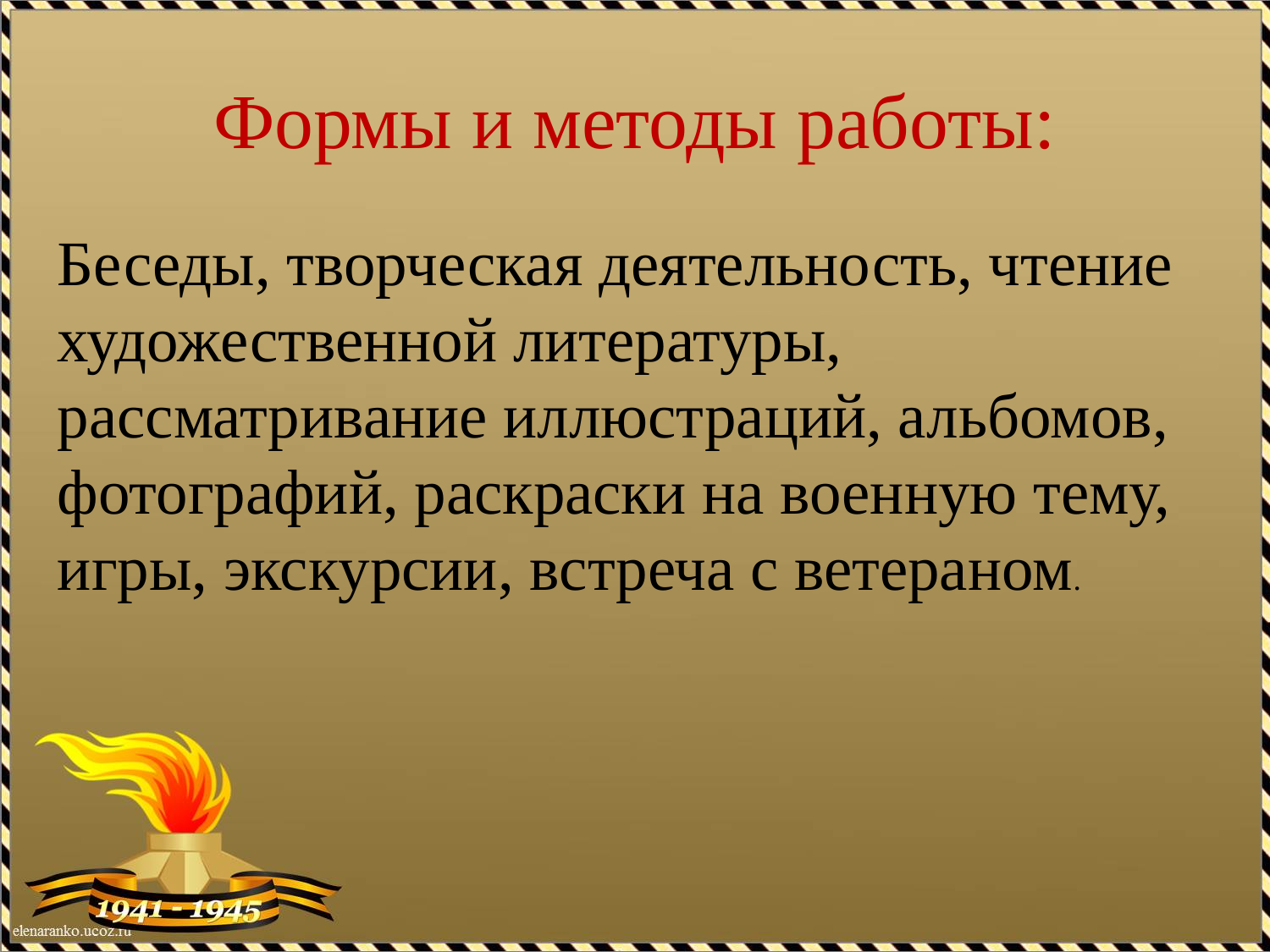

# Формы и методы работы:
Беседы, творческая деятельность, чтение художественной литературы, рассматривание иллюстраций, альбомов, фотографий, раскраски на военную тему, игры, экскурсии, встреча с ветераном.